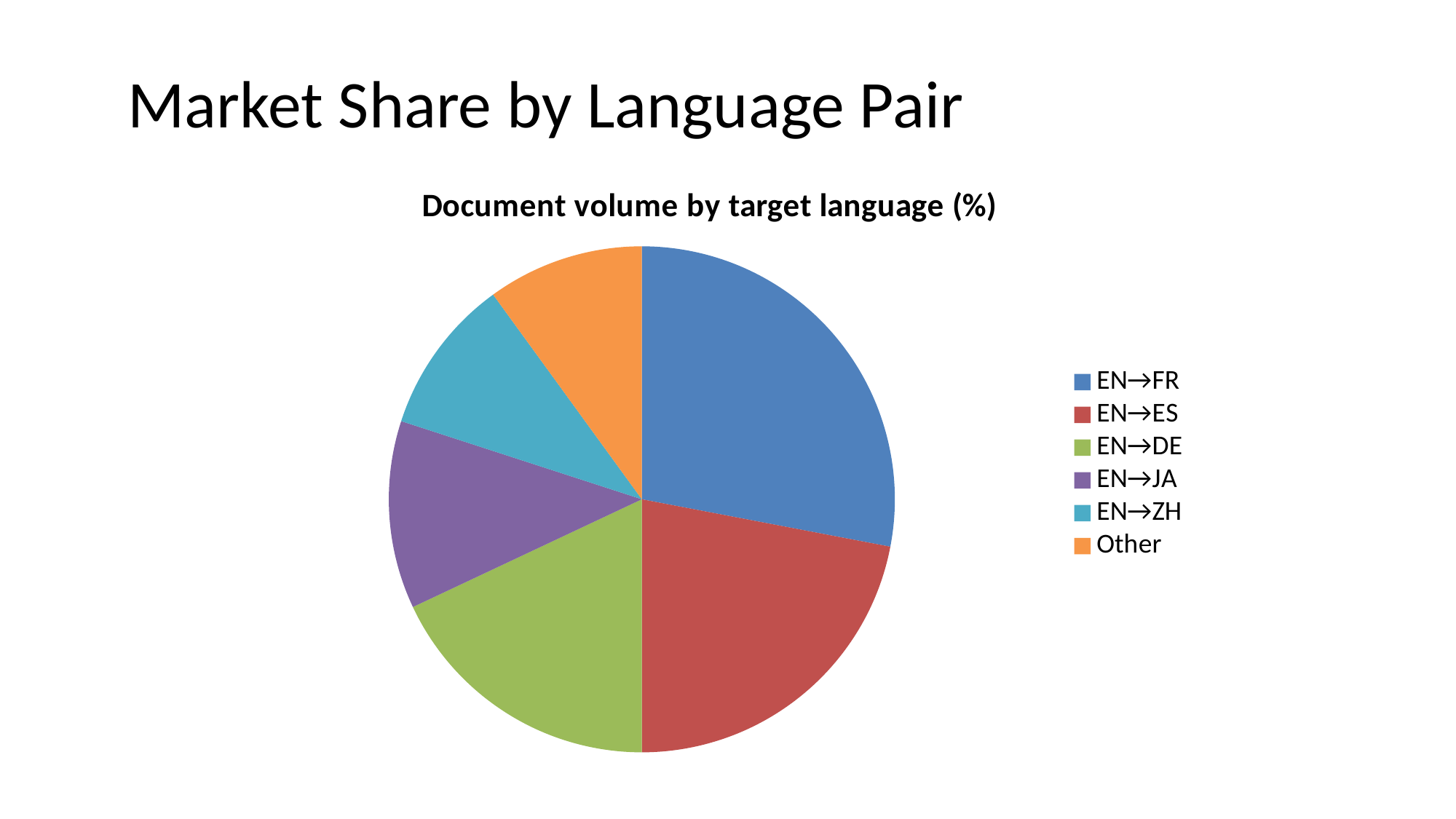

# Market Share by Language Pair

### Chart: Document volume by target language (%)

| Category | Volume |
|---|---|
| EN→FR | 28.0 |
| EN→ES | 22.0 |
| EN→DE | 18.0 |
| EN→JA | 12.0 |
| EN→ZH | 10.0 |
| Other | 10.0 |